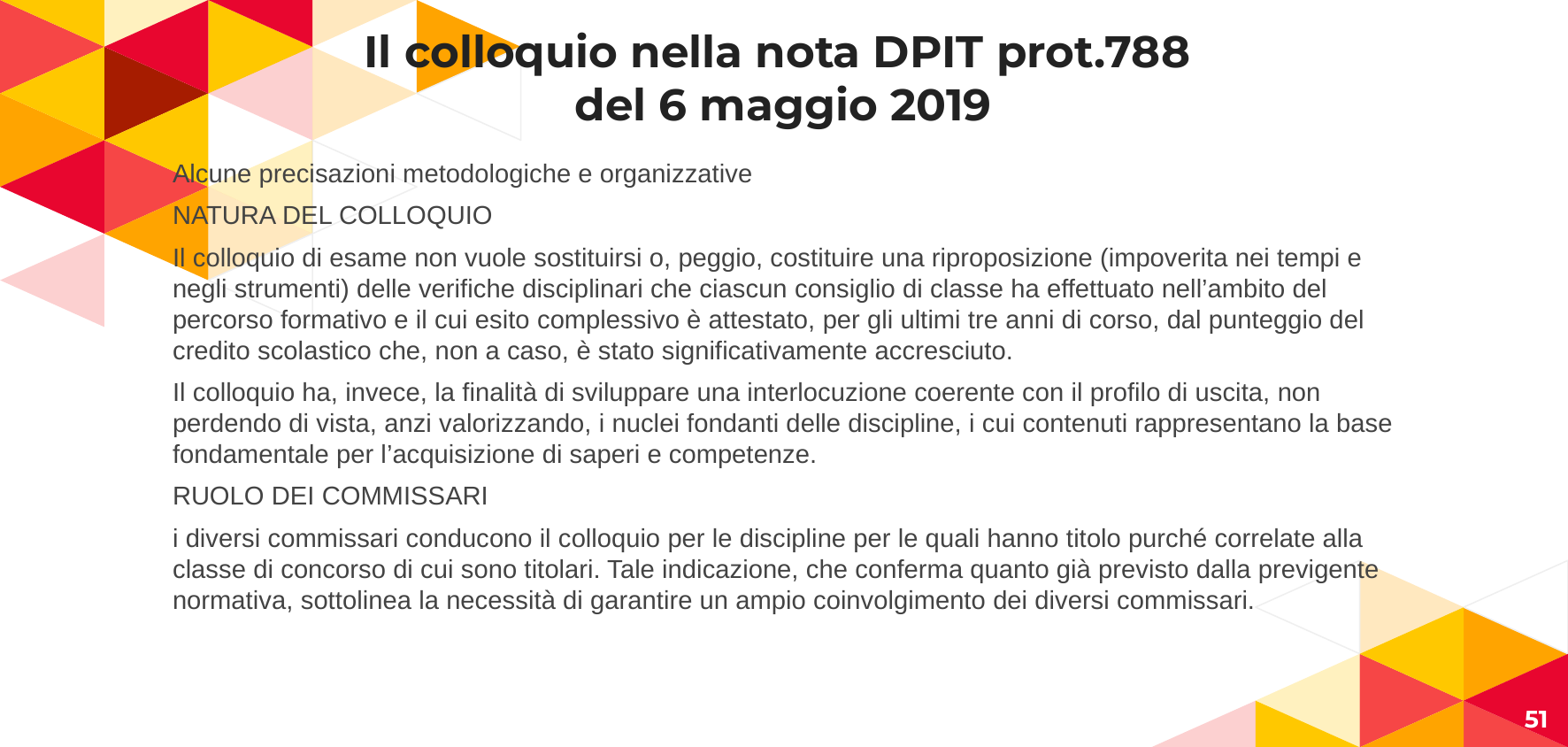

# Il colloquio nella nota DPIT prot.788 del 6 maggio 2019
Alcune precisazioni metodologiche e organizzative
NATURA DEL COLLOQUIO
Il colloquio di esame non vuole sostituirsi o, peggio, costituire una riproposizione (impoverita nei tempi e negli strumenti) delle verifiche disciplinari che ciascun consiglio di classe ha effettuato nell’ambito del percorso formativo e il cui esito complessivo è attestato, per gli ultimi tre anni di corso, dal punteggio del credito scolastico che, non a caso, è stato significativamente accresciuto.
Il colloquio ha, invece, la finalità di sviluppare una interlocuzione coerente con il profilo di uscita, non perdendo di vista, anzi valorizzando, i nuclei fondanti delle discipline, i cui contenuti rappresentano la base fondamentale per l’acquisizione di saperi e competenze.
RUOLO DEI COMMISSARI
i diversi commissari conducono il colloquio per le discipline per le quali hanno titolo purché correlate alla classe di concorso di cui sono titolari. Tale indicazione, che conferma quanto già previsto dalla previgente normativa, sottolinea la necessità di garantire un ampio coinvolgimento dei diversi commissari.

51